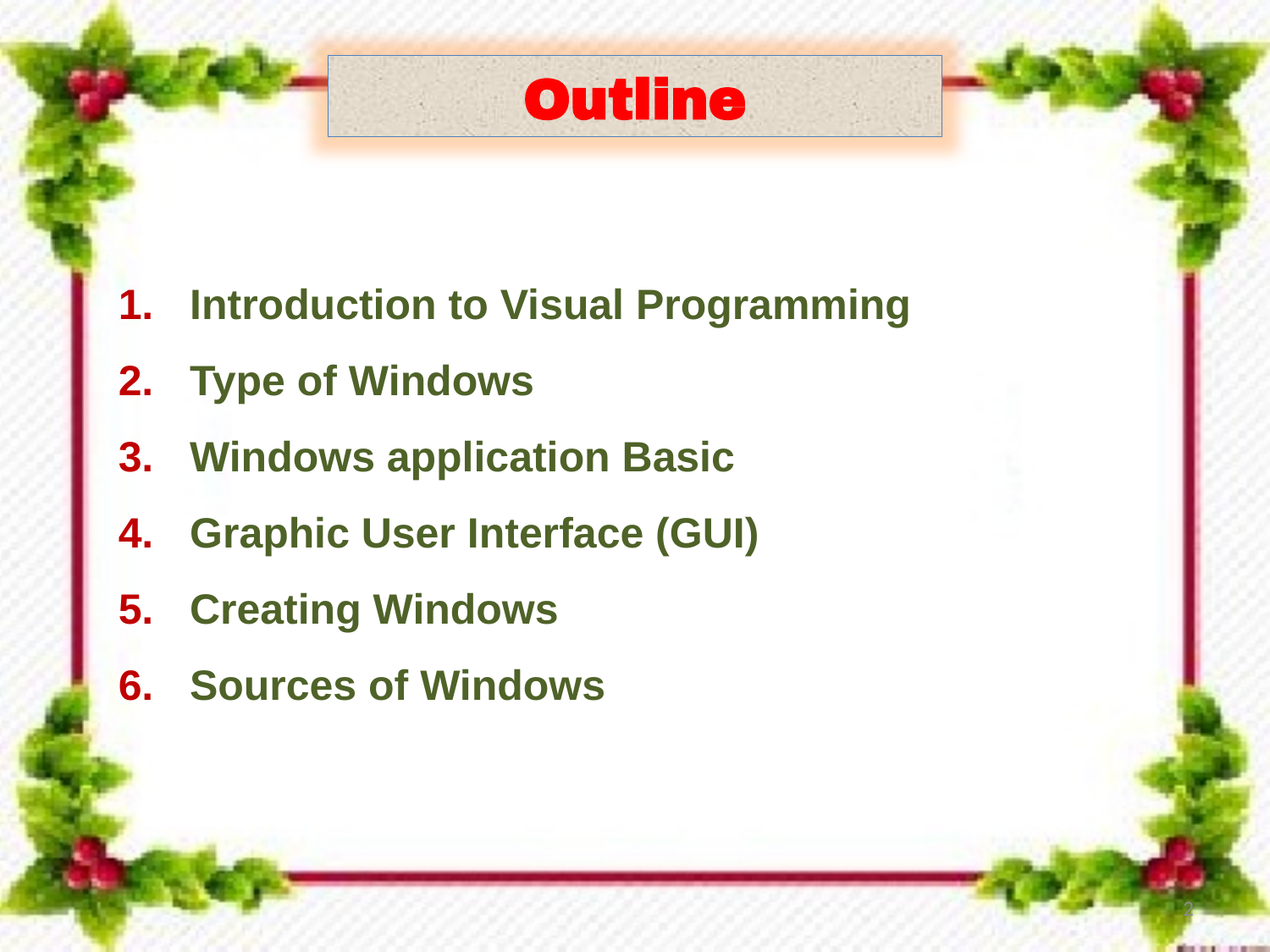

Outline
Introduction to Visual Programming
Type of Windows
Windows application Basic
Graphic User Interface (GUI)
Creating Windows
Sources of Windows
2